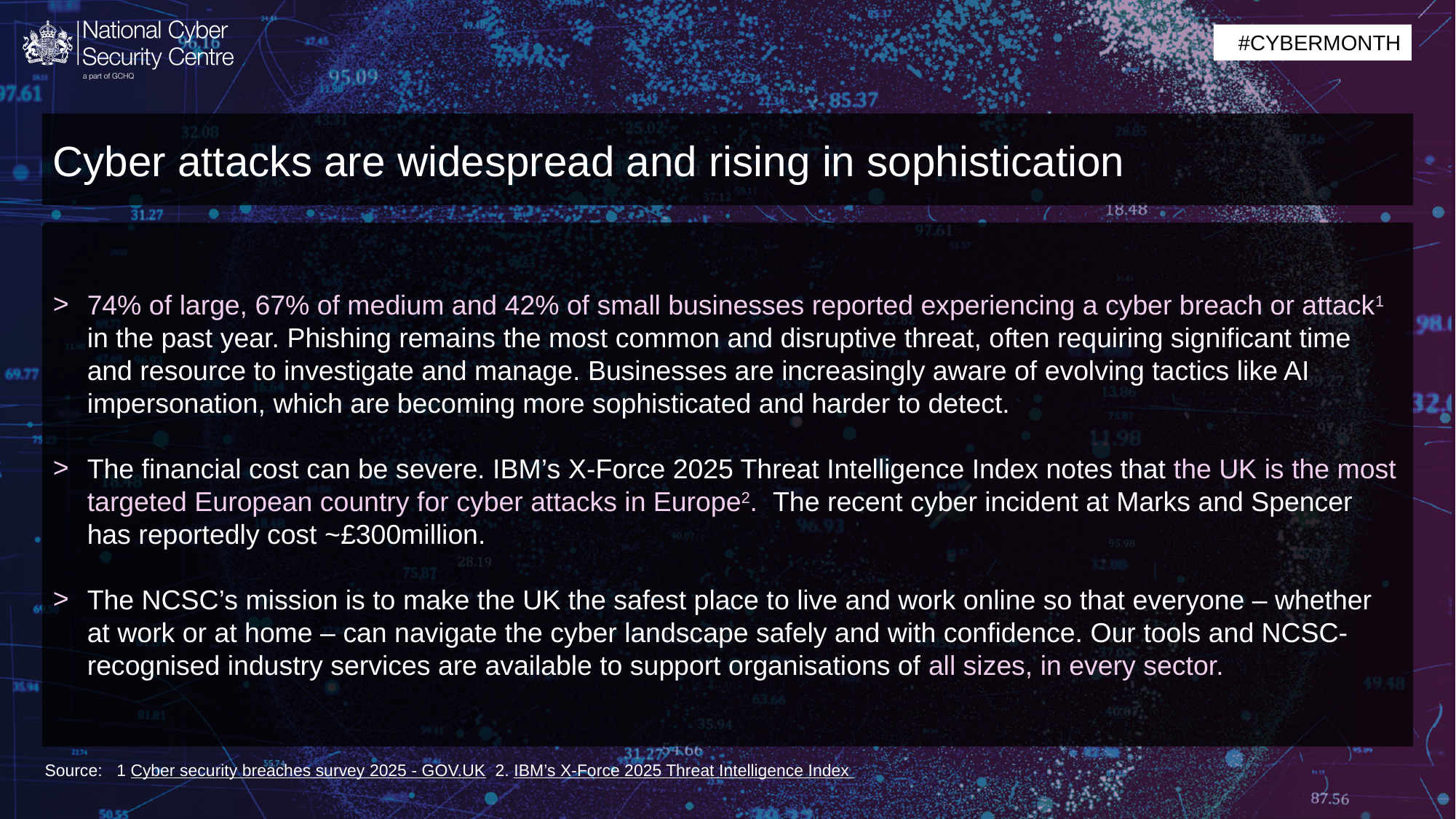

Cyber attacks are widespread and rising in sophistication
74% of large, 67% of medium and 42% of small businesses reported experiencing a cyber breach or attack1 in the past year. Phishing remains the most common and disruptive threat, often requiring significant time and resource to investigate and manage. Businesses are increasingly aware of evolving tactics like AI impersonation, which are becoming more sophisticated and harder to detect.

The financial cost can be severe. IBM’s X-Force 2025 Threat Intelligence Index notes that the UK is the most targeted European country for cyber attacks in Europe2.  The recent cyber incident at Marks and Spencer has reportedly cost ~£300million.

The NCSC’s mission is to make the UK the safest place to live and work online so that everyone – whether at work or at home – can navigate the cyber landscape safely and with confidence. Our tools and NCSC-recognised industry services are available to support organisations of all sizes, in every sector.
Source:   1 Cyber security breaches survey 2025 - GOV.UK  2. IBM’s X-Force 2025 Threat Intelligence Index